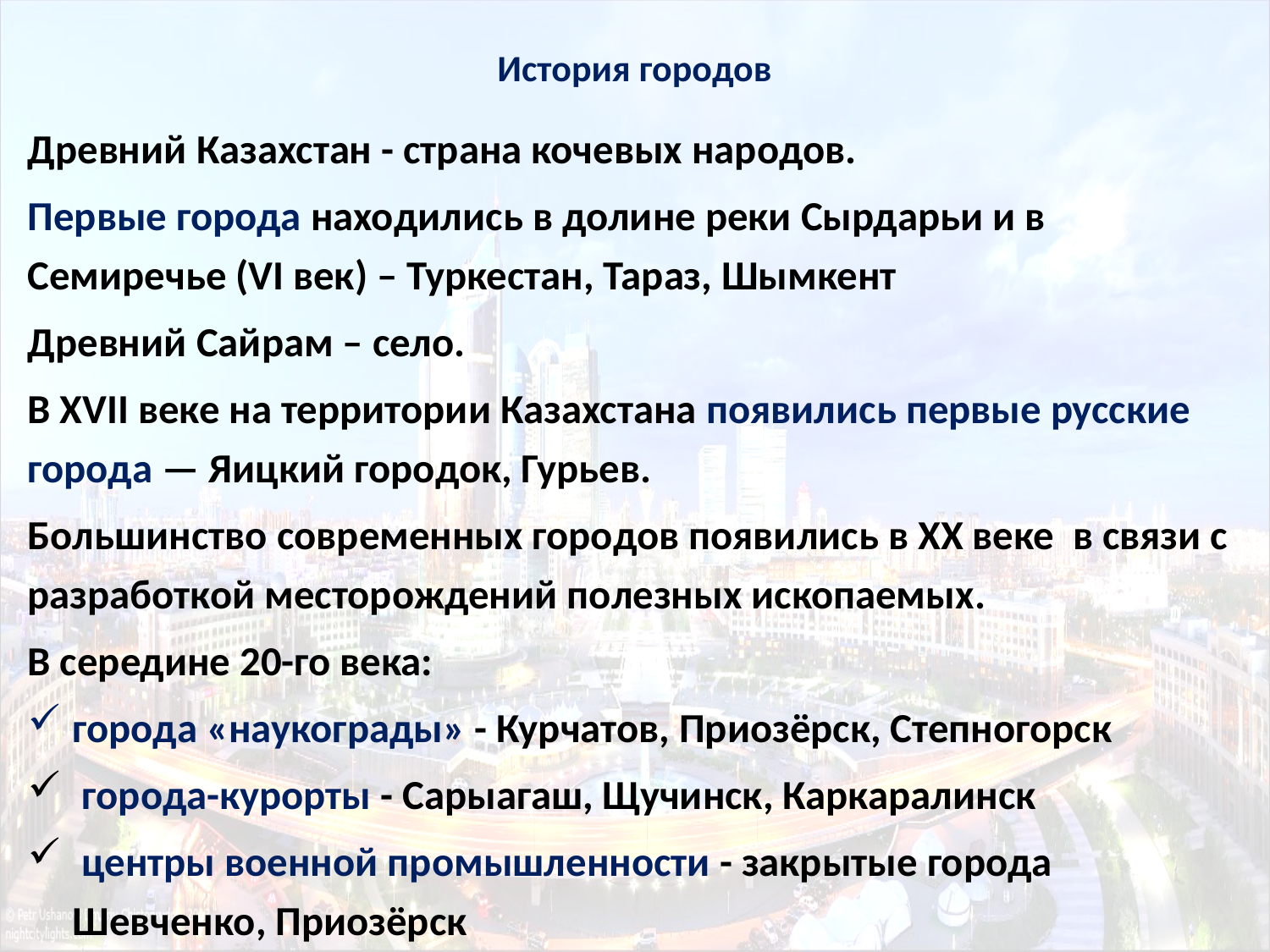

# История городов
Древний Казахстан - страна кочевых народов.
Первые города находились в долине реки Сырдарьи и в Семиречье (VI век) – Туркестан, Тараз, Шымкент
Древний Сайрам – село.
В XVII веке на территории Казахстана появились первые русские города — Яицкий городок, Гурьев.
Большинство современных городов появились в XX веке  в связи с разработкой месторождений полезных ископаемых.
В середине 20-го века:
города «наукограды» - Курчатов, Приозёрск, Степногорск
 города-курорты - Сарыагаш, Щучинск, Каркаралинск
 центры военной промышленности - закрытые города  Шевченко, Приозёрск